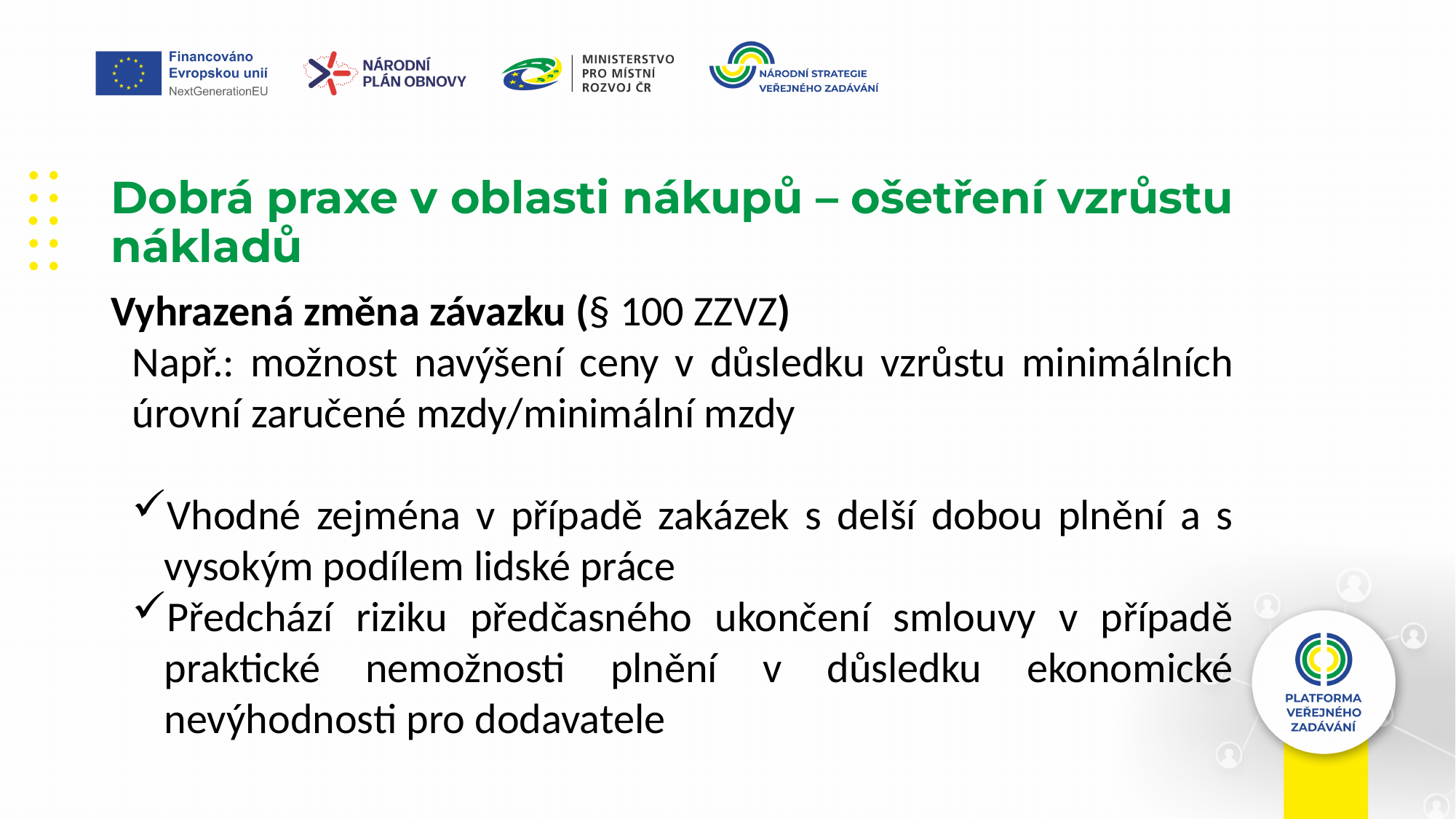

# Dobrá praxe v oblasti nákupů – ošetření vzrůstu nákladů
Vyhrazená změna závazku (§ 100 ZZVZ)
Např.: možnost navýšení ceny v důsledku vzrůstu minimálních úrovní zaručené mzdy/minimální mzdy

Vhodné zejména v případě zakázek s delší dobou plnění a s vysokým podílem lidské práce
Předchází riziku předčasného ukončení smlouvy v případě praktické nemožnosti plnění v důsledku ekonomické nevýhodnosti pro dodavatele